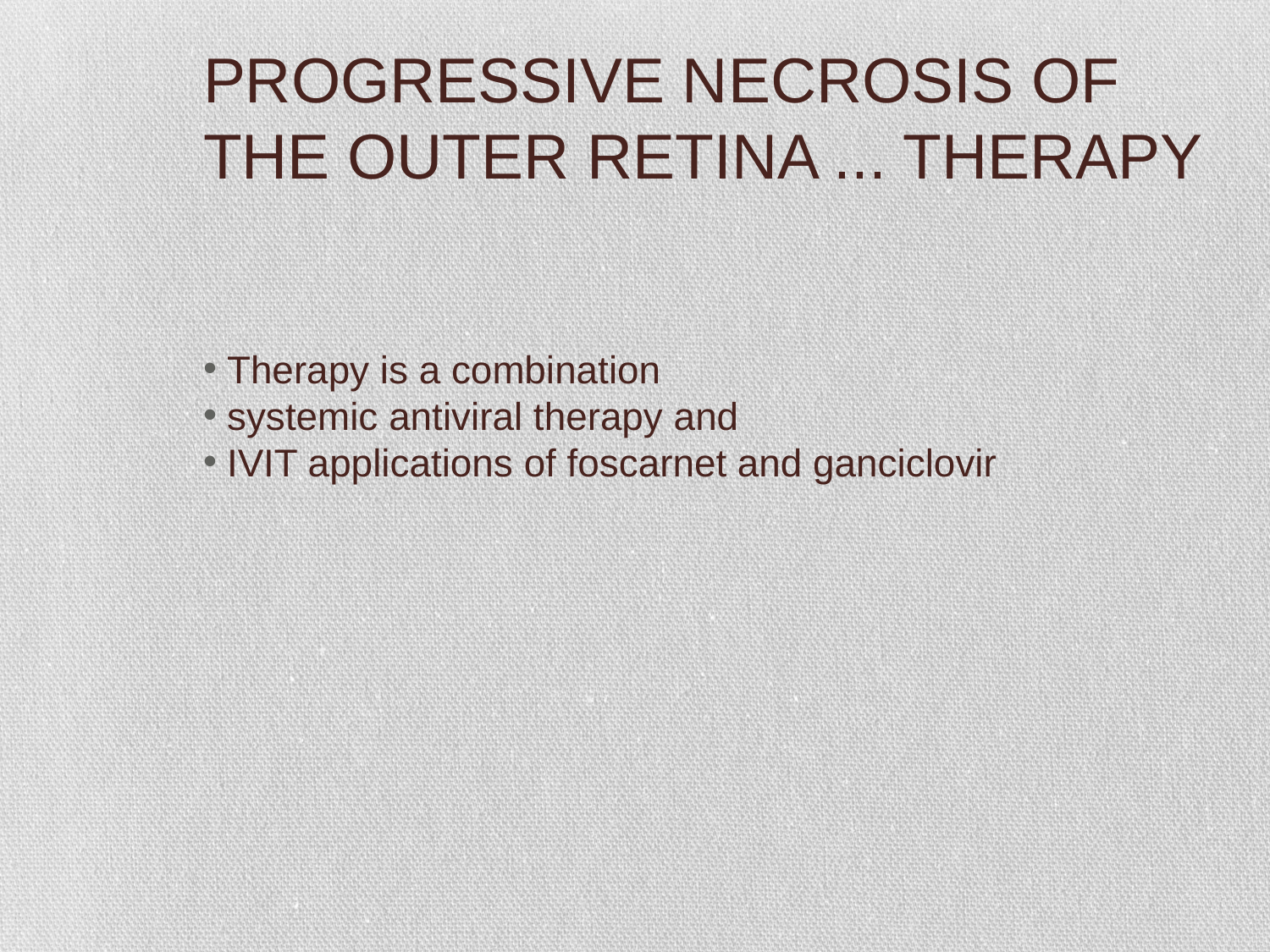

PROGRESSIVE NECROSIS OF THE OUTER RETINA ... THERAPY
Therapy is a combination
systemic antiviral therapy and
IVIT applications of foscarnet and ganciclovir